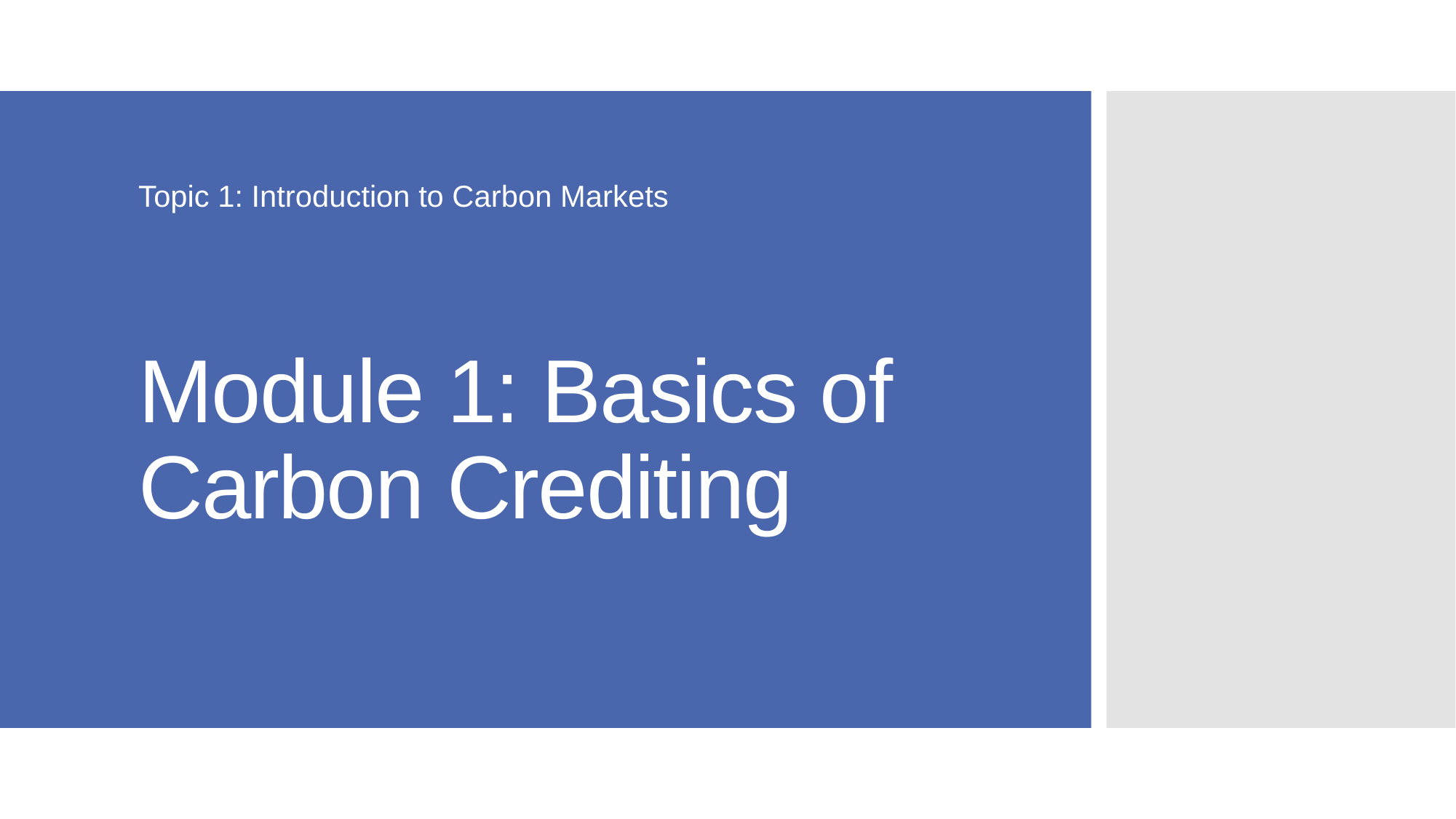

# Module 1: Basics of Carbon Crediting
Topic 1: Introduction to Carbon Markets